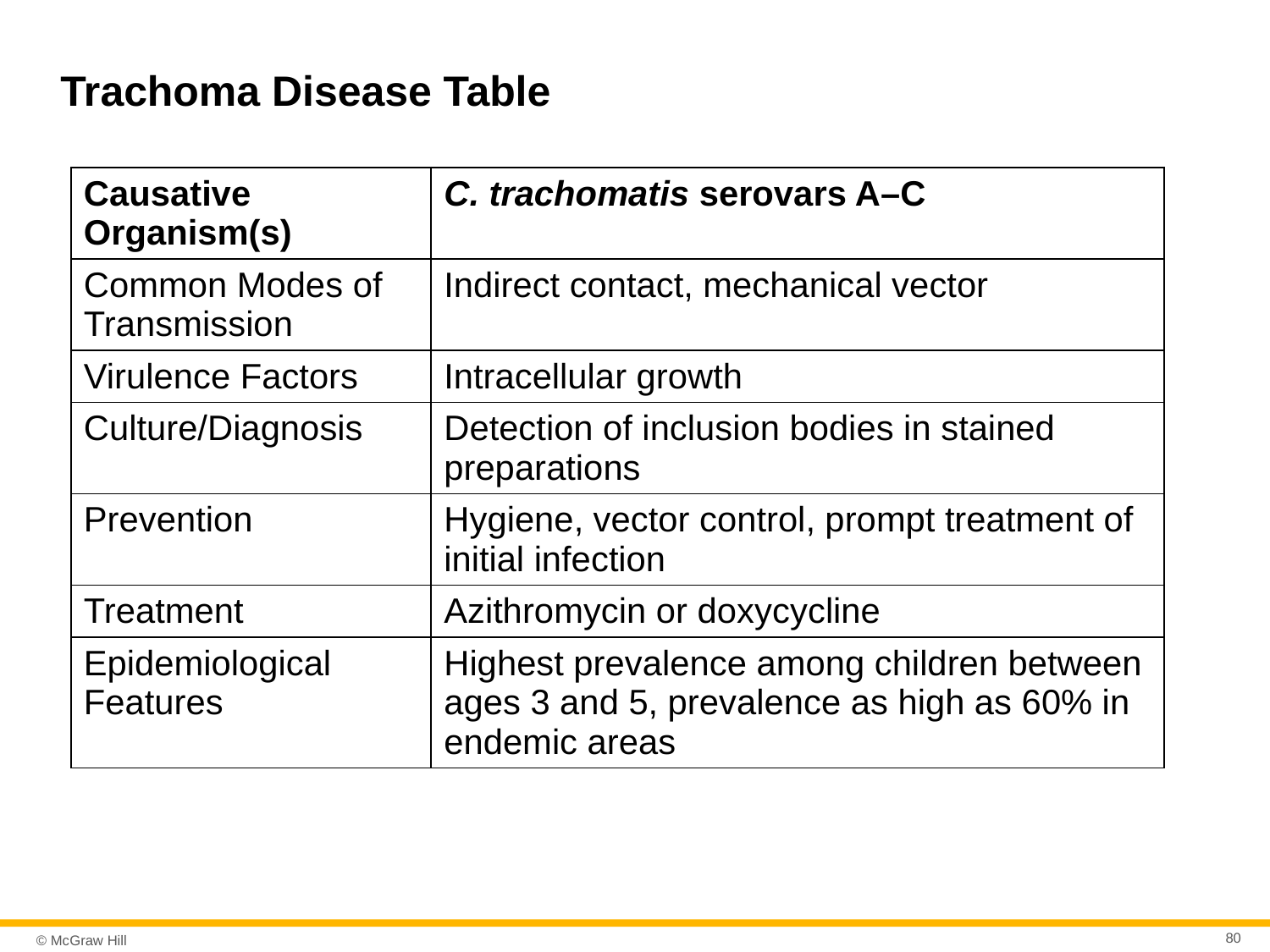

# Trachoma Disease Table
| Causative Organism(s) | C. trachomatis serovars A–C |
| --- | --- |
| Common Modes of Transmission | Indirect contact, mechanical vector |
| Virulence Factors | Intracellular growth |
| Culture/Diagnosis | Detection of inclusion bodies in stained preparations |
| Prevention | Hygiene, vector control, prompt treatment of initial infection |
| Treatment | Azithromycin or doxycycline |
| Epidemiological Features | Highest prevalence among children between ages 3 and 5, prevalence as high as 60% in endemic areas |